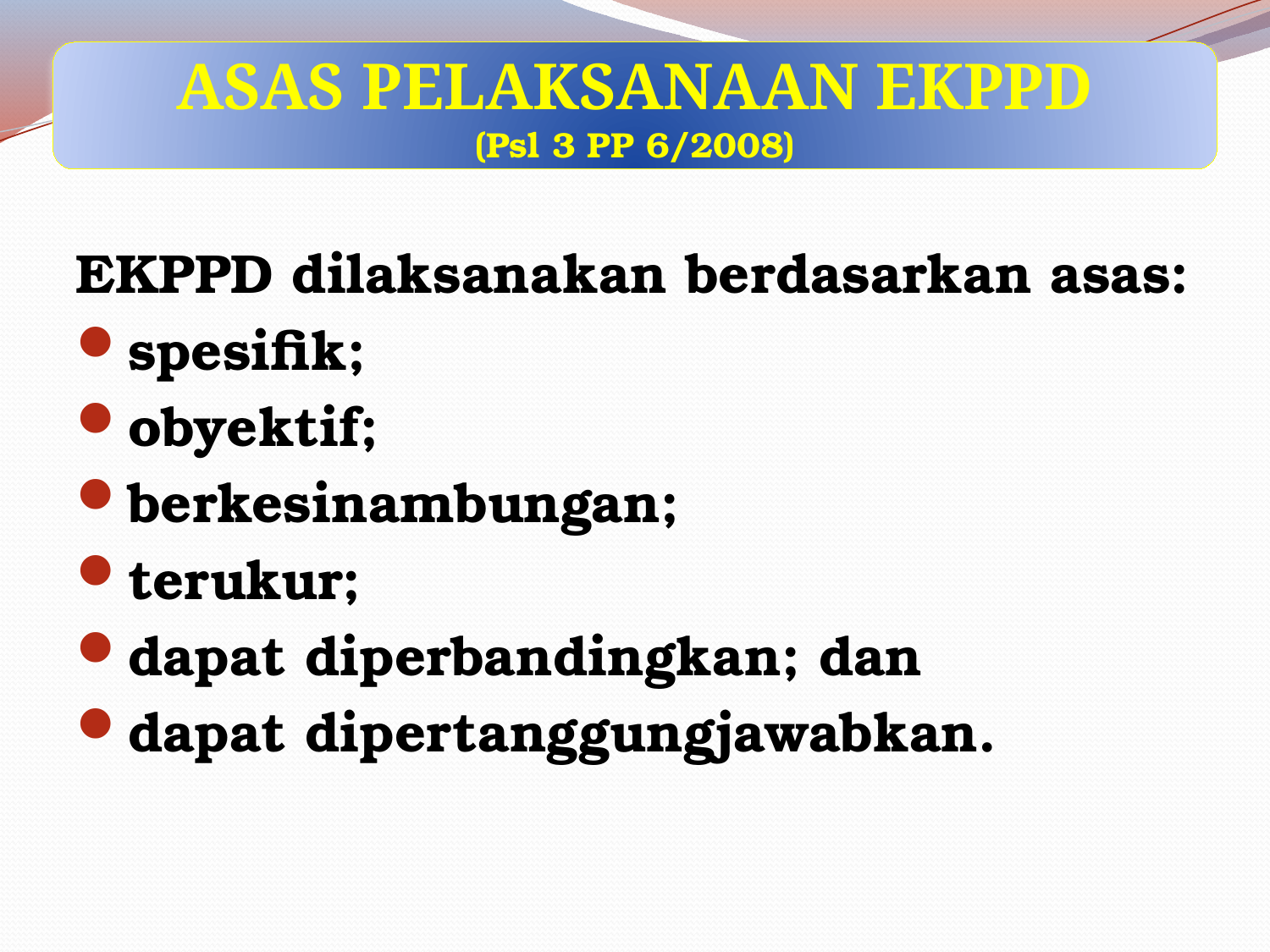

ASAS PELAKSANAAN EKPPD
(Psl 3 PP 6/2008)
EKPPD dilaksanakan berdasarkan asas:
spesifik;
obyektif;
berkesinambungan;
terukur;
dapat diperbandingkan; dan
dapat dipertanggungjawabkan.